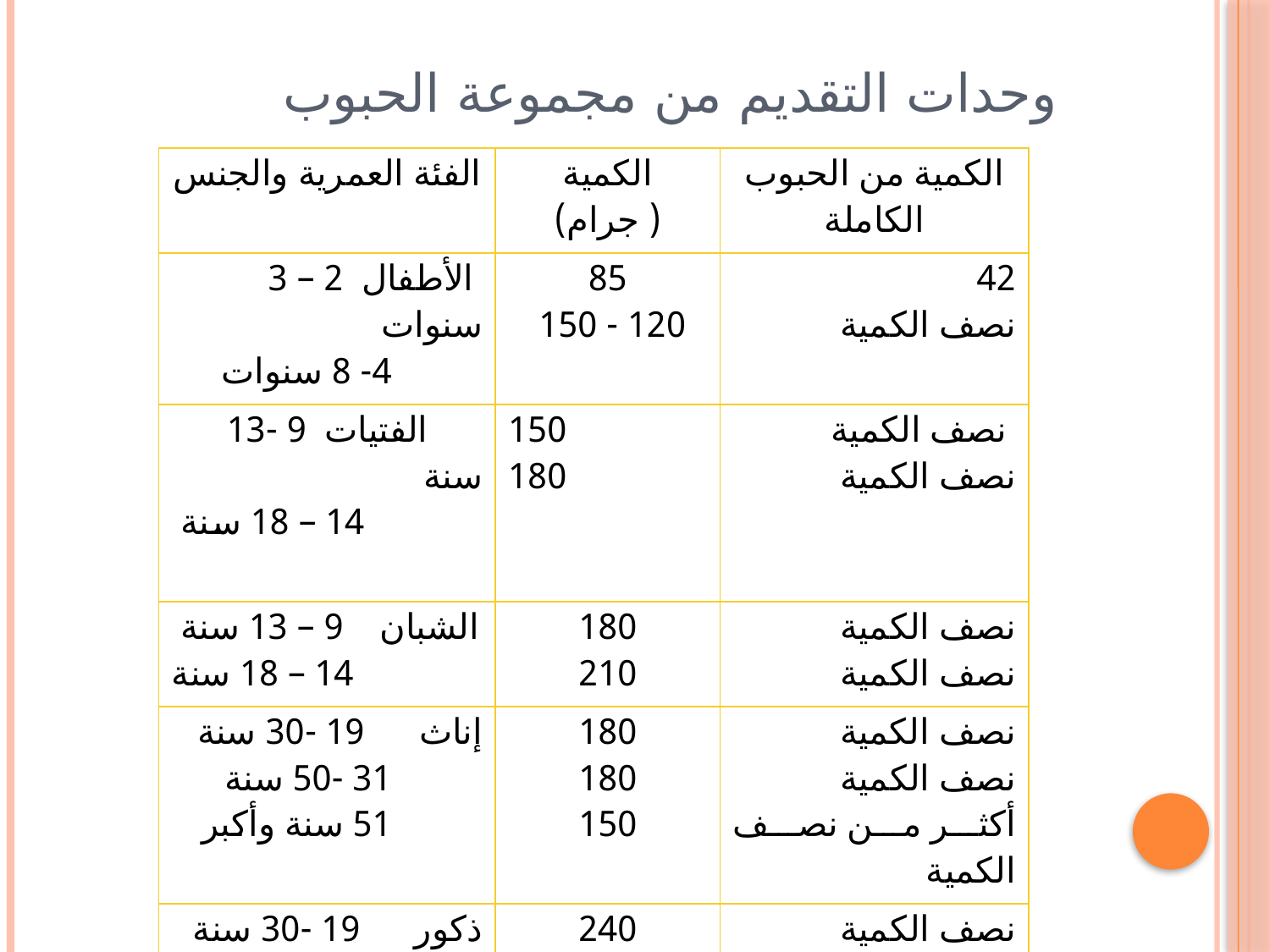

# وحدات التقديم من مجموعة الحبوب
| الفئة العمرية والجنس | الكمية ( جرام) | الكمية من الحبوب الكاملة |
| --- | --- | --- |
| الأطفال 2 – 3 سنوات 4- 8 سنوات | 85 120 - 150 | 42 نصف الكمية |
| الفتيات 9 -13 سنة 14 – 18 سنة | 150 180 | نصف الكمية نصف الكمية |
| الشبان 9 – 13 سنة 14 – 18 سنة | 180 210 | نصف الكمية نصف الكمية |
| إناث 19 -30 سنة 31 -50 سنة 51 سنة وأكبر | 180 180 150 | نصف الكمية نصف الكمية أكثر من نصف الكمية |
| ذكور 19 -30 سنة 31 -50 سنة 51 سنة وأكبر | 240 210 180 | نصف الكمية نصف الكمية نصف الكمية |